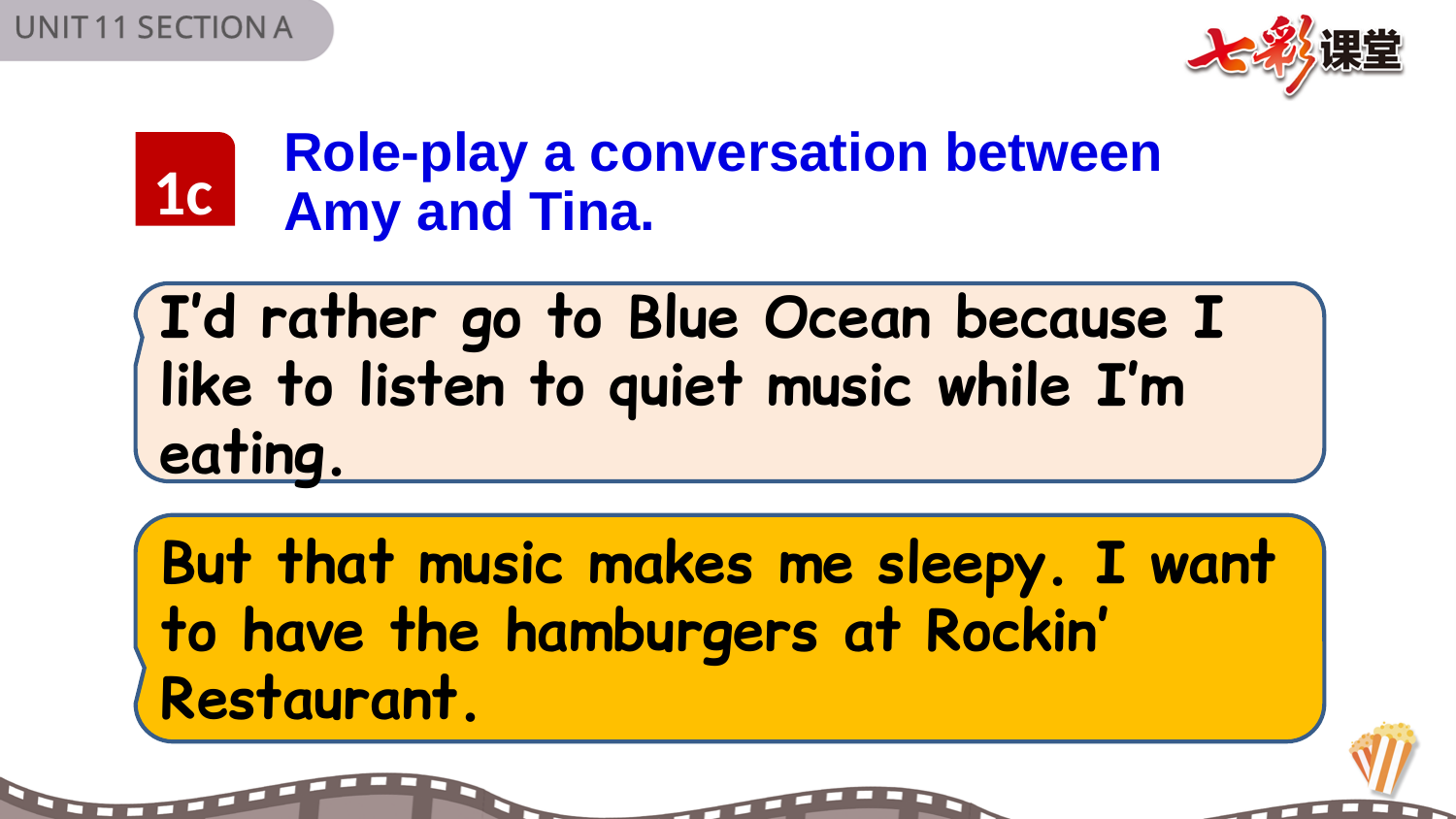

Role-play a conversation between Amy and Tina.
1c
I’d rather go to Blue Ocean because I like to listen to quiet music while I’m eating.
But that music makes me sleepy. I want to have the hamburgers at Rockin’ Restaurant.